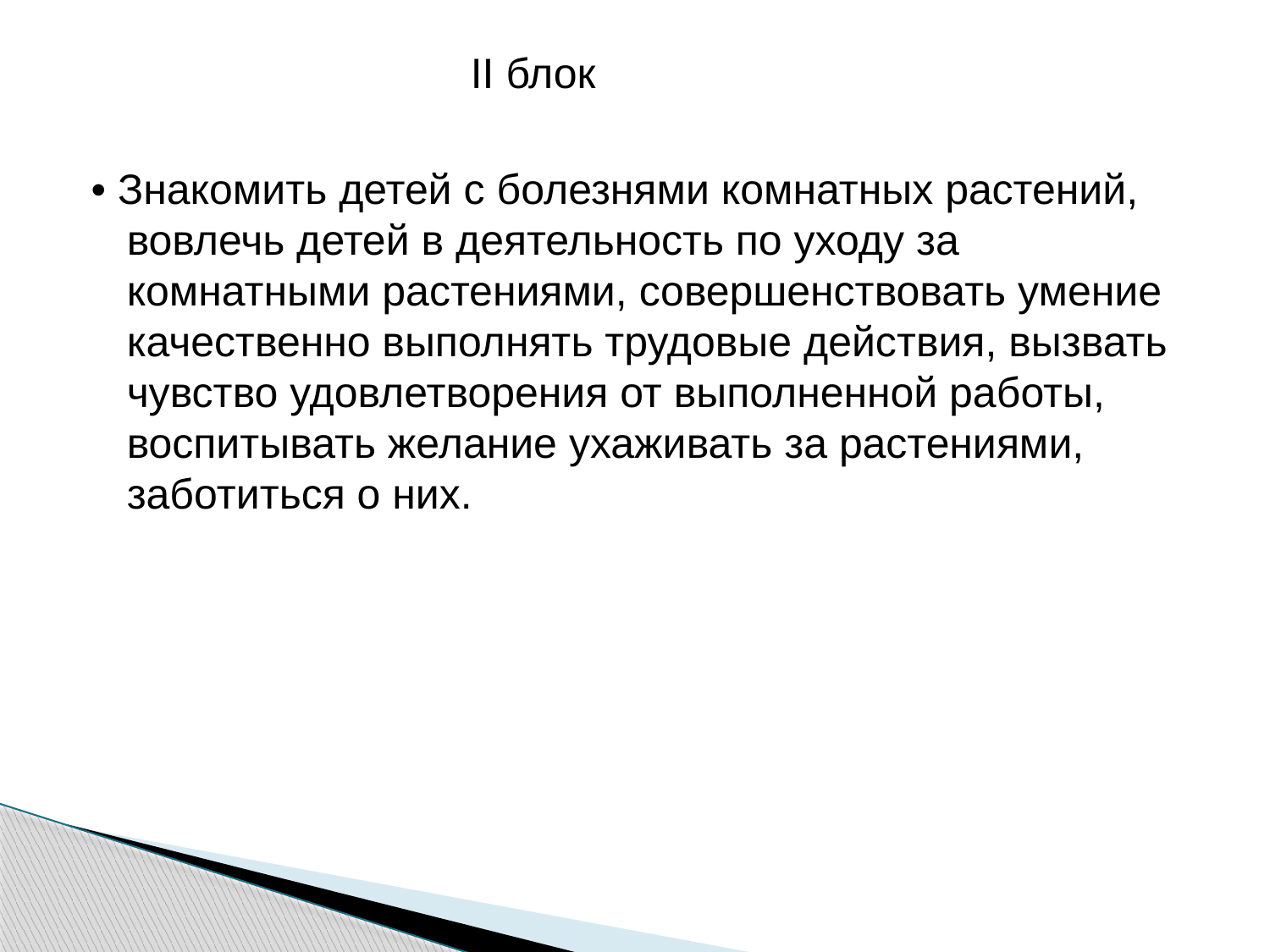

II блок

• Знакомить детей с болезнями комнатных растений, вовлечь детей в деятельность по уходу за комнатными растениями, совершенствовать умение качественно выполнять трудовые действия, вызвать чувство удовлетворения от выполненной работы, воспитывать желание ухаживать за растениями, заботиться о них.